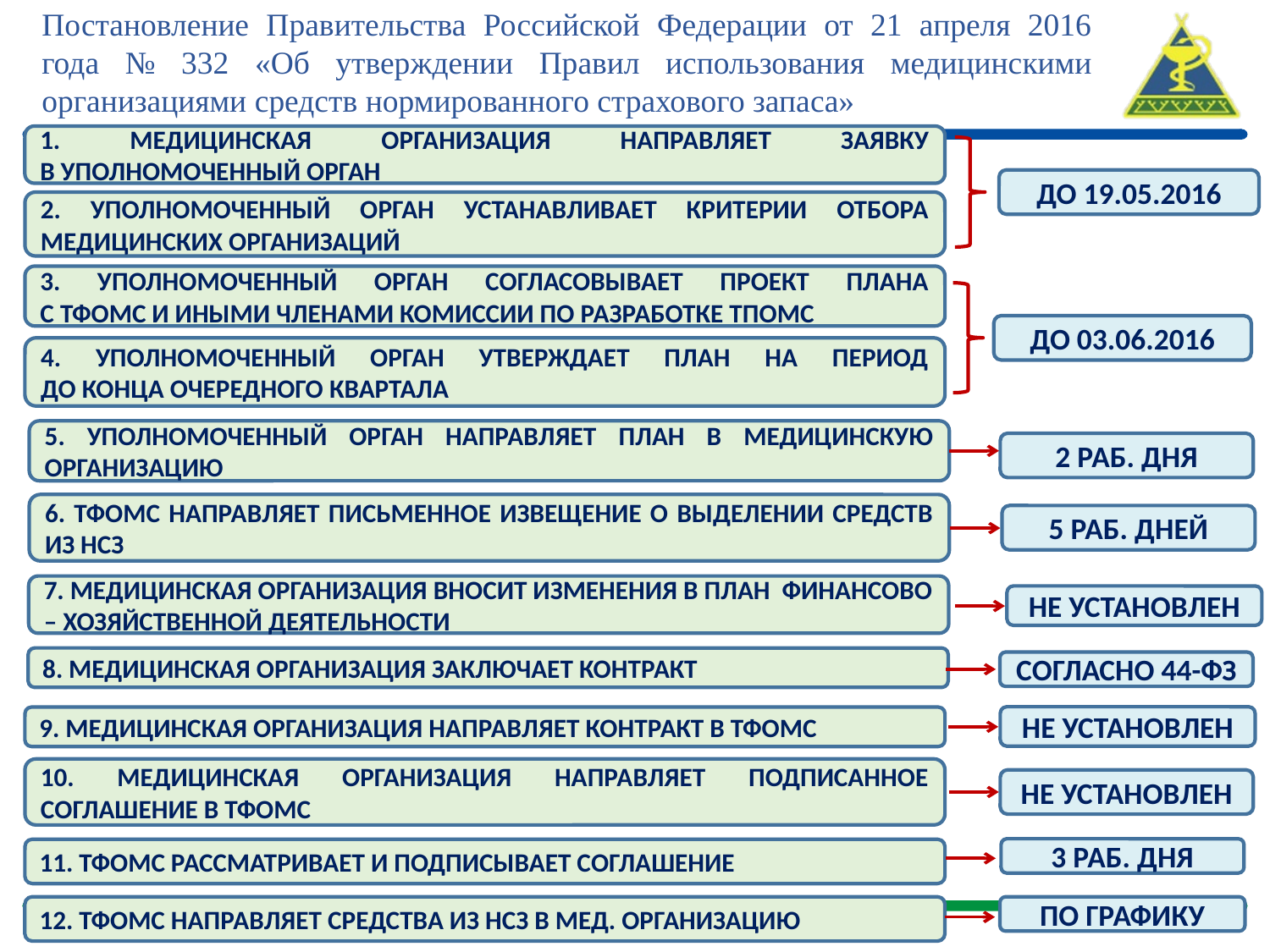

Постановление Правительства Российской Федерации от 21 апреля 2016 года № 332 «Об утверждении Правил использования медицинскими организациями средств нормированного страхового запаса»
1. МЕДИЦИНСКАЯ ОРГАНИЗАЦИЯ НАПРАВЛЯЕТ ЗАЯВКУ
В УПОЛНОМОЧЕННЫЙ ОРГАН

ДО 19.05.2016
2. УПОЛНОМОЧЕННЫЙ ОРГАН УСТАНАВЛИВАЕТ КРИТЕРИИ ОТБОРА МЕДИЦИНСКИХ ОРГАНИЗАЦИЙ
3. УПОЛНОМОЧЕННЫЙ ОРГАН СОГЛАСОВЫВАЕТ ПРОЕКТ ПЛАНА
С ТФОМС И ИНЫМИ ЧЛЕНАМИ КОМИССИИ ПО РАЗРАБОТКЕ ТПОМС

ДО 03.06.2016
4. УПОЛНОМОЧЕННЫЙ ОРГАН УТВЕРЖДАЕТ ПЛАН НА ПЕРИОД
ДО КОНЦА ОЧЕРЕДНОГО КВАРТАЛА
5. УПОЛНОМОЧЕННЫЙ ОРГАН НАПРАВЛЯЕТ ПЛАН В МЕДИЦИНСКУЮ ОРГАНИЗАЦИЮ
2 РАБ. ДНЯ
6. ТФОМС НАПРАВЛЯЕТ ПИСЬМЕННОЕ ИЗВЕЩЕНИЕ О ВЫДЕЛЕНИИ СРЕДСТВ ИЗ НСЗ
5 РАБ. ДНЕЙ
7. МЕДИЦИНСКАЯ ОРГАНИЗАЦИЯ ВНОСИТ ИЗМЕНЕНИЯ В ПЛАН  ФИНАНСОВО – ХОЗЯЙСТВЕННОЙ ДЕЯТЕЛЬНОСТИ
НЕ УСТАНОВЛЕН
8. МЕДИЦИНСКАЯ ОРГАНИЗАЦИЯ ЗАКЛЮЧАЕТ КОНТРАКТ
СОГЛАСНО 44-ФЗ
НЕ УСТАНОВЛЕН
9. МЕДИЦИНСКАЯ ОРГАНИЗАЦИЯ НАПРАВЛЯЕТ КОНТРАКТ В ТФОМС
10. МЕДИЦИНСКАЯ ОРГАНИЗАЦИЯ НАПРАВЛЯЕТ ПОДПИСАННОЕ СОГЛАШЕНИЕ В ТФОМС
НЕ УСТАНОВЛЕН
3 РАБ. ДНЯ
11. ТФОМС РАССМАТРИВАЕТ И ПОДПИСЫВАЕТ СОГЛАШЕНИЕ
12. ТФОМС НАПРАВЛЯЕТ СРЕДСТВА ИЗ НСЗ В МЕД. ОРГАНИЗАЦИЮ
ПО ГРАФИКУ